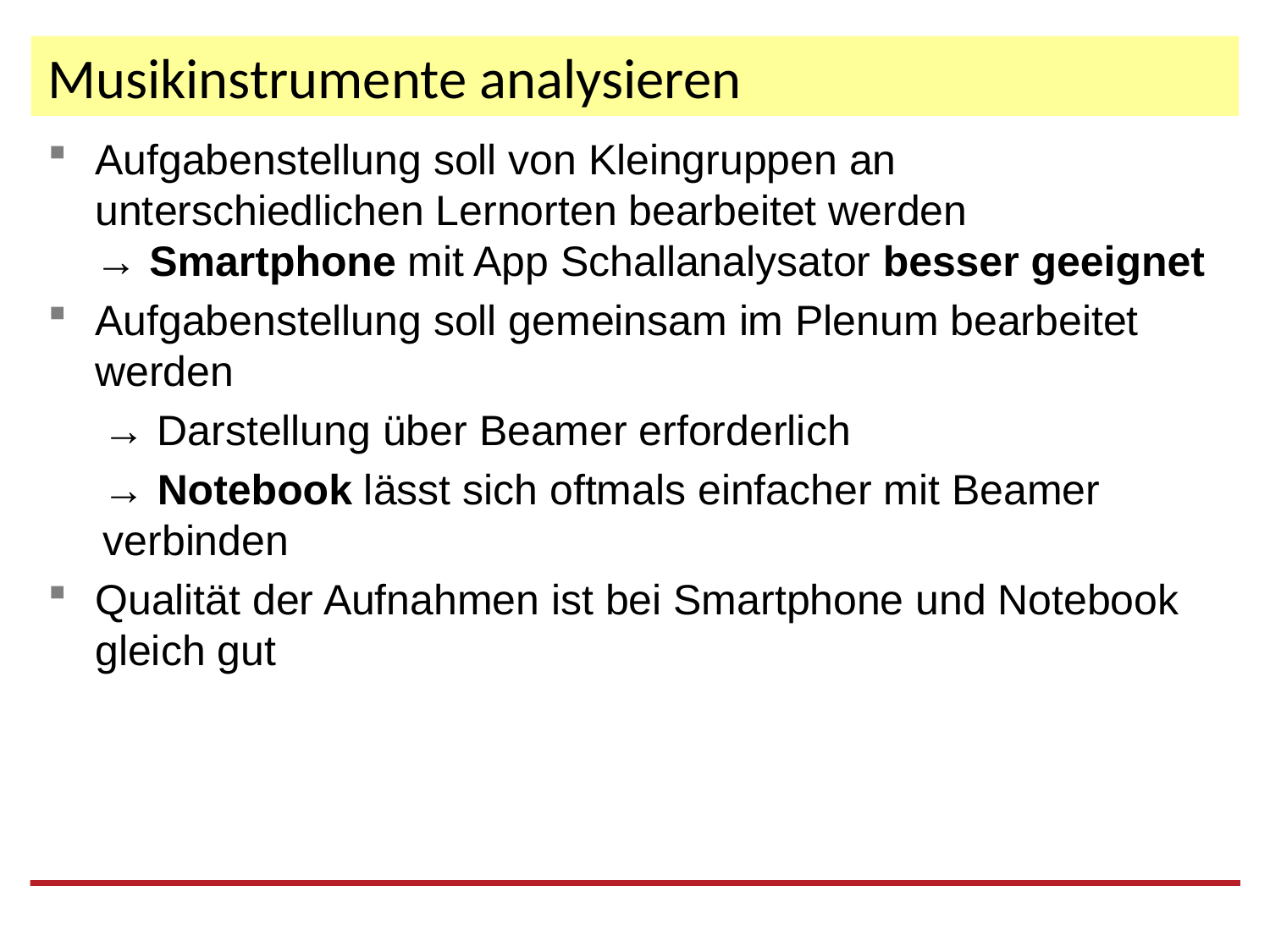

# Musikinstrumente analysieren
Aufgabenstellung soll von Kleingruppen an unterschiedlichen Lernorten bearbeitet werden
→ Smartphone mit App Schallanalysator besser geeignet
Aufgabenstellung soll gemeinsam im Plenum bearbeitet werden
→ Darstellung über Beamer erforderlich
→ Notebook lässt sich oftmals einfacher mit Beamer verbinden
Qualität der Aufnahmen ist bei Smartphone und Notebook gleich gut